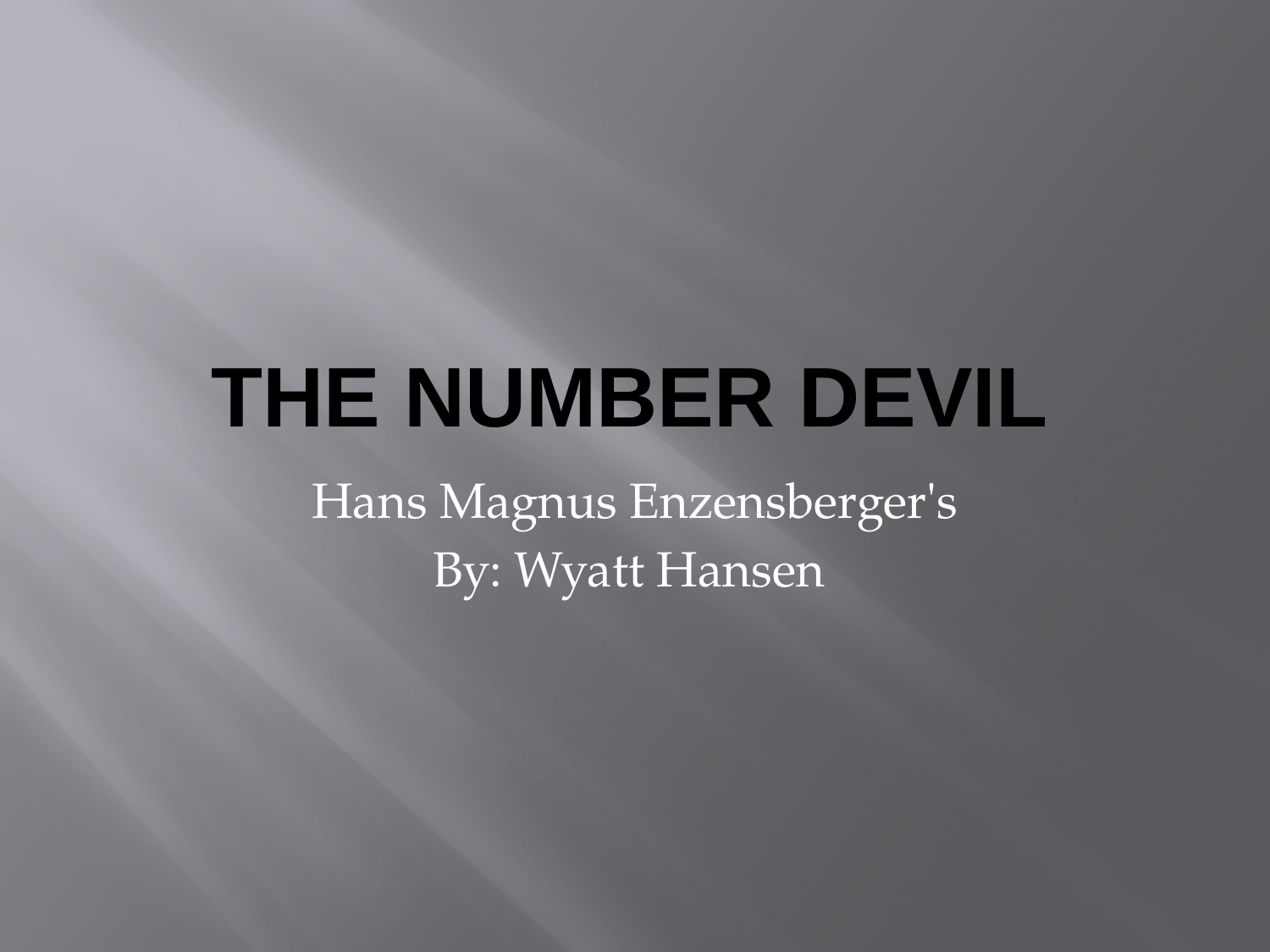

# The number Devil
Hans Magnus Enzensberger's
By: Wyatt Hansen